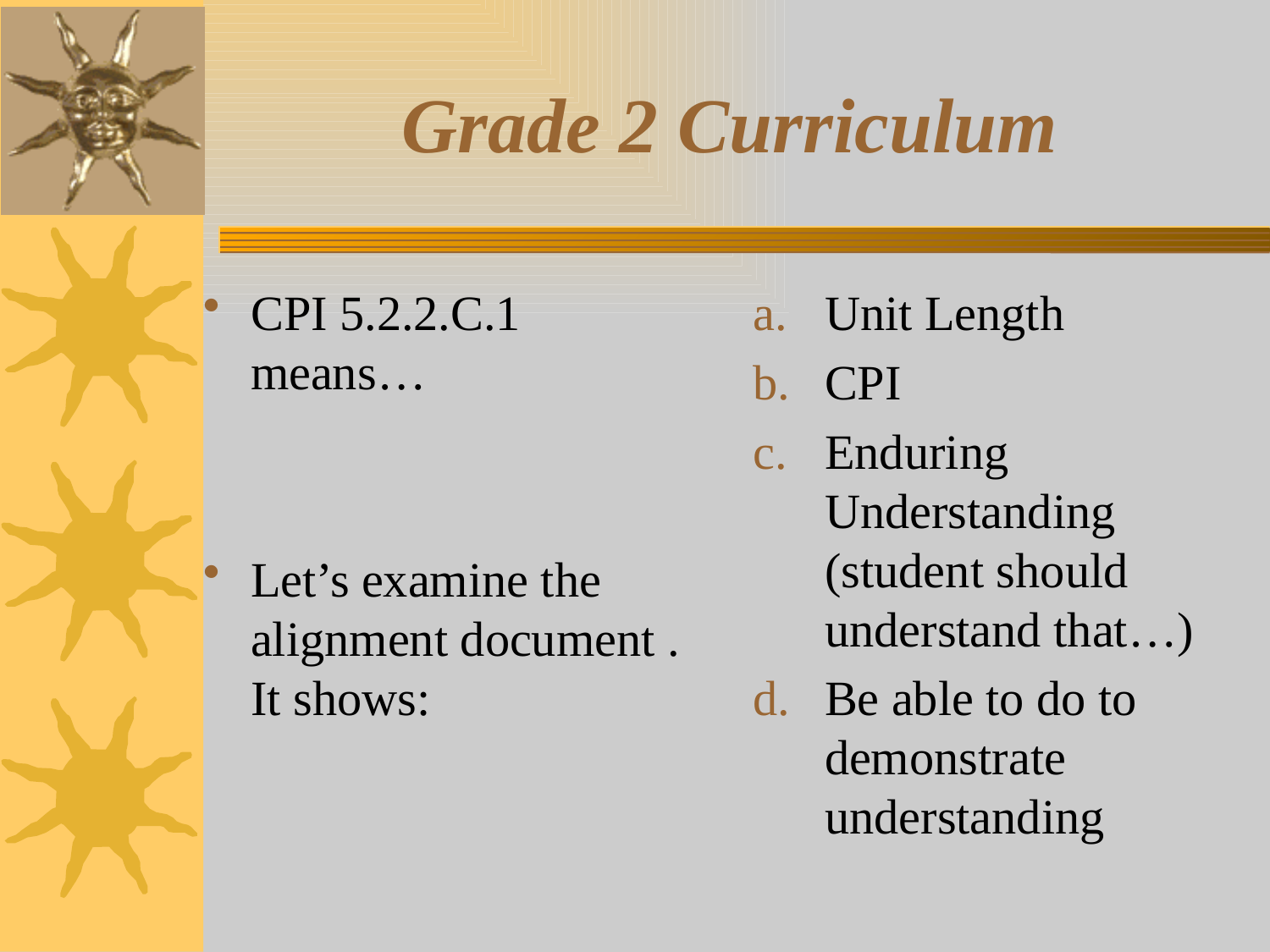

# Grade 2 Curriculum
CPI 5.2.2.C.1 means…

Let’s examine the alignment document . It shows:
Unit Length
CPI
Enduring Understanding (student should understand that…)
Be able to do to demonstrate understanding